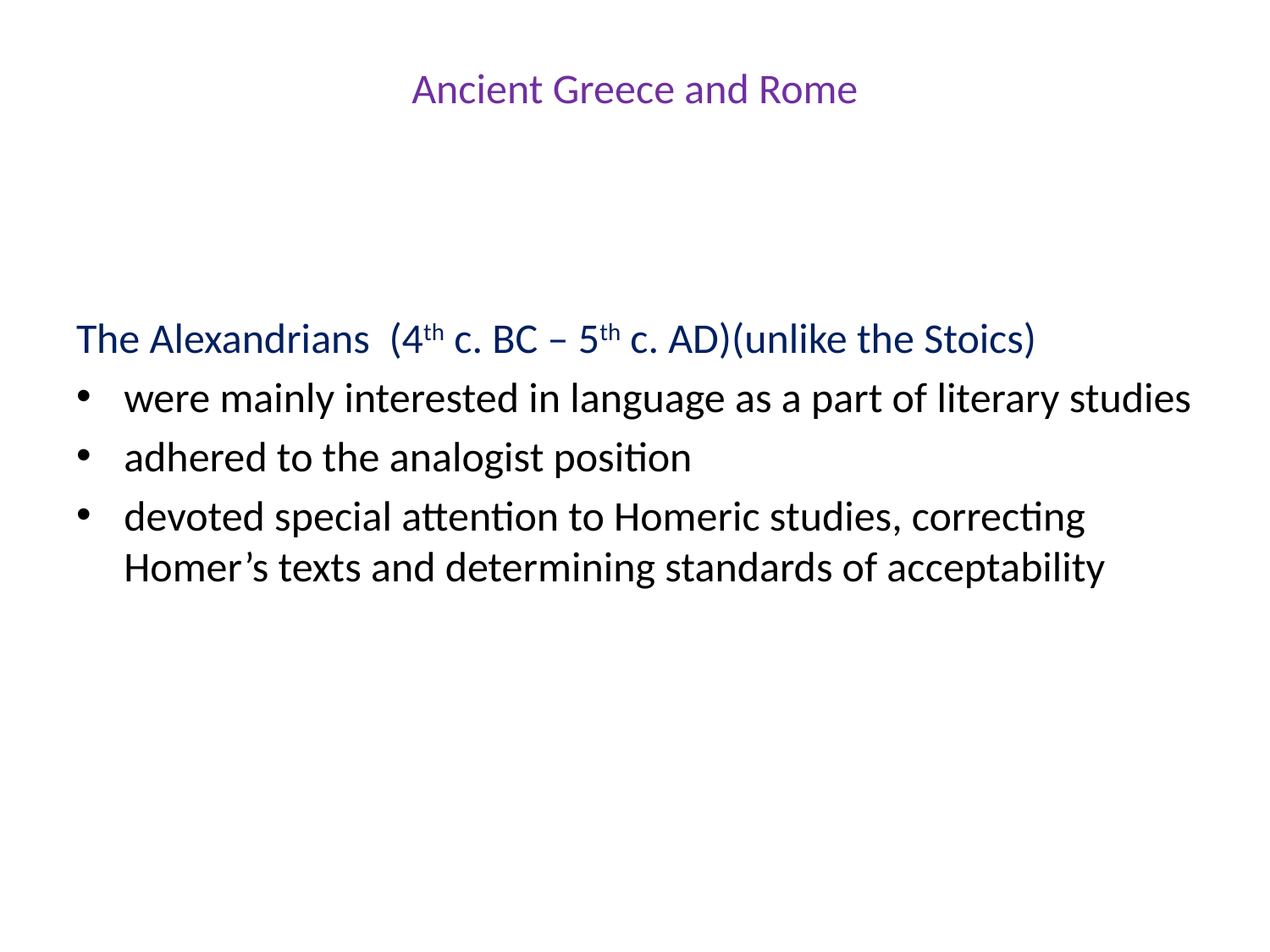

# Ancient Greece and Rome

The Alexandrians  (4th c. BC – 5th c. AD)(unlike the Stoics)
were mainly interested in language as a part of literary studies
adhered to the analogist position
devoted special attention to Homeric studies, correcting Homer’s texts and determining standards of acceptability